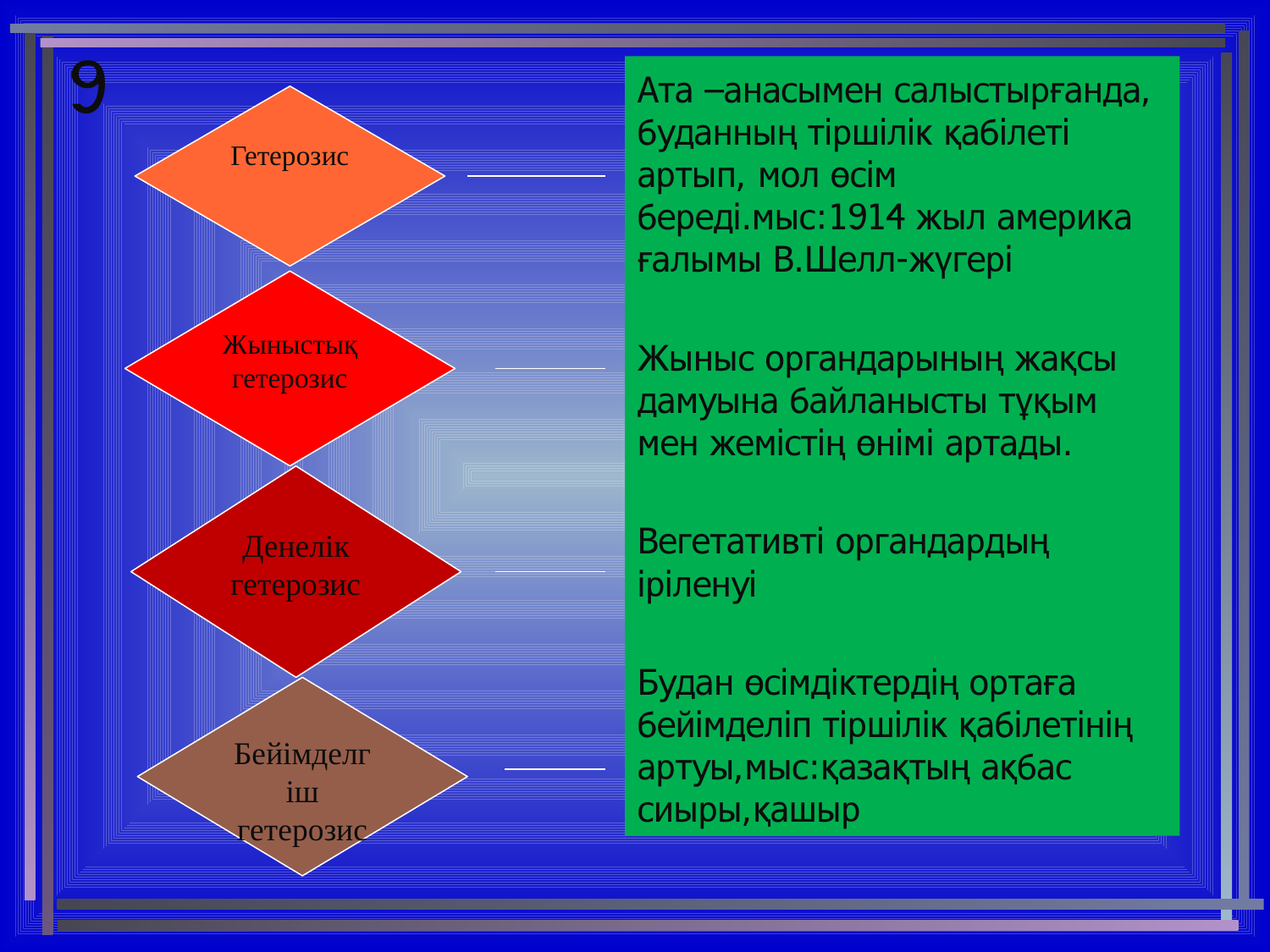

# 9
Ата –анасымен салыстырғанда, буданның тіршілік қабілеті артып, мол өсім береді.мыс:1914 жыл америка ғалымы В.Шелл-жүгері

Жыныс органдарының жақсы дамуына байланысты тұқым мен жемістің өнімі артады.

Вегетативті органдардың іріленуі

Будан өсімдіктердің ортаға бейімделіп тіршілік қабілетінің артуы,мыс:қазақтың ақбас сиыры,қашыр
Гетерозис
Жыныстық гетерозис
Денелік гетерозис
Бейімделгіш гетерозис